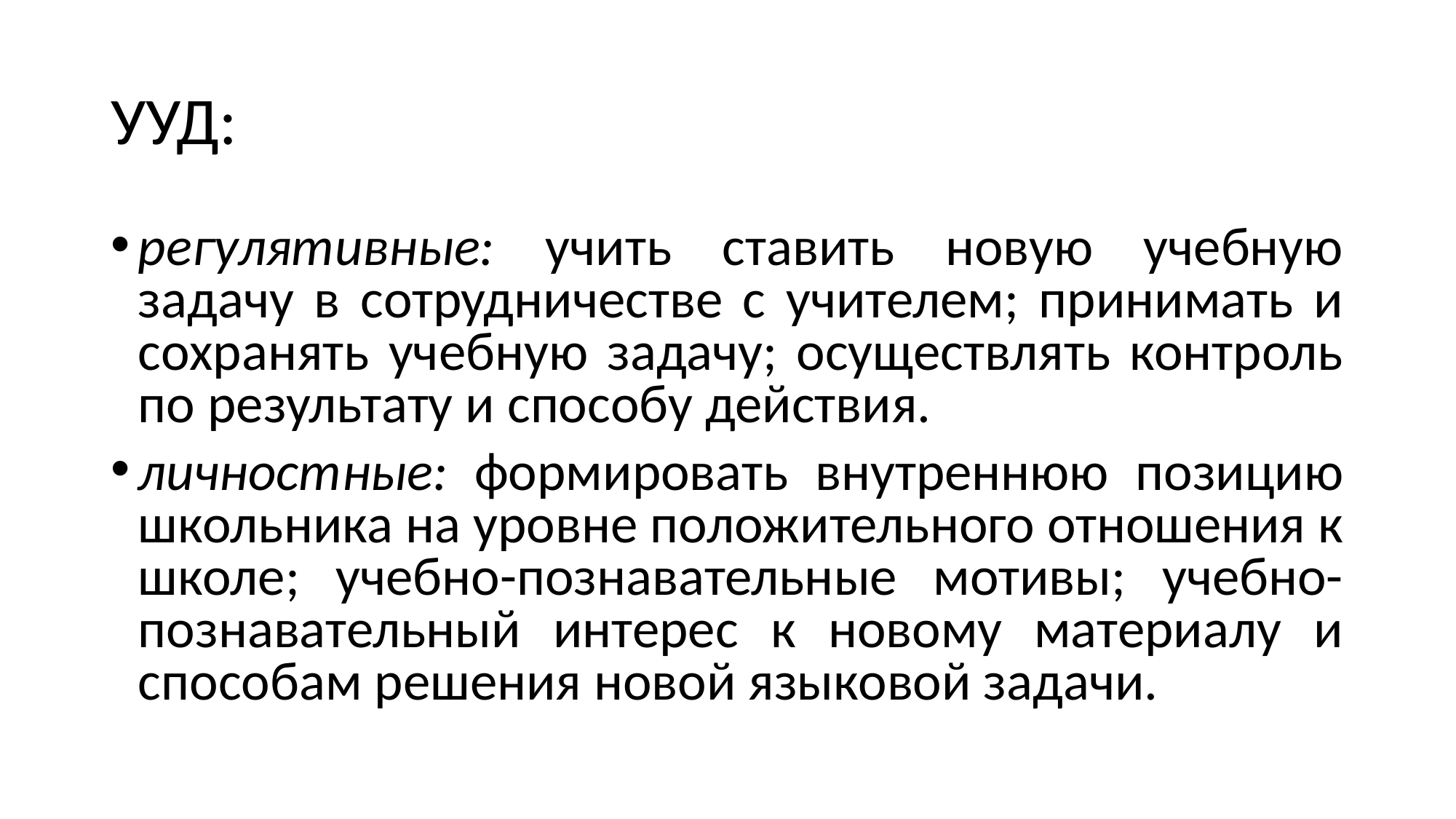

# УУД:
регулятивные: учить ставить новую учебную задачу в сотрудничестве с учителем; принимать и сохранять учебную задачу; осуществлять контроль по результату и способу действия.
личностные: формировать внутреннюю позицию школьника на уровне положительного отношения к школе; учебно-познавательные мотивы; учебно-познавательный интерес к новому материалу и способам решения новой языковой задачи.